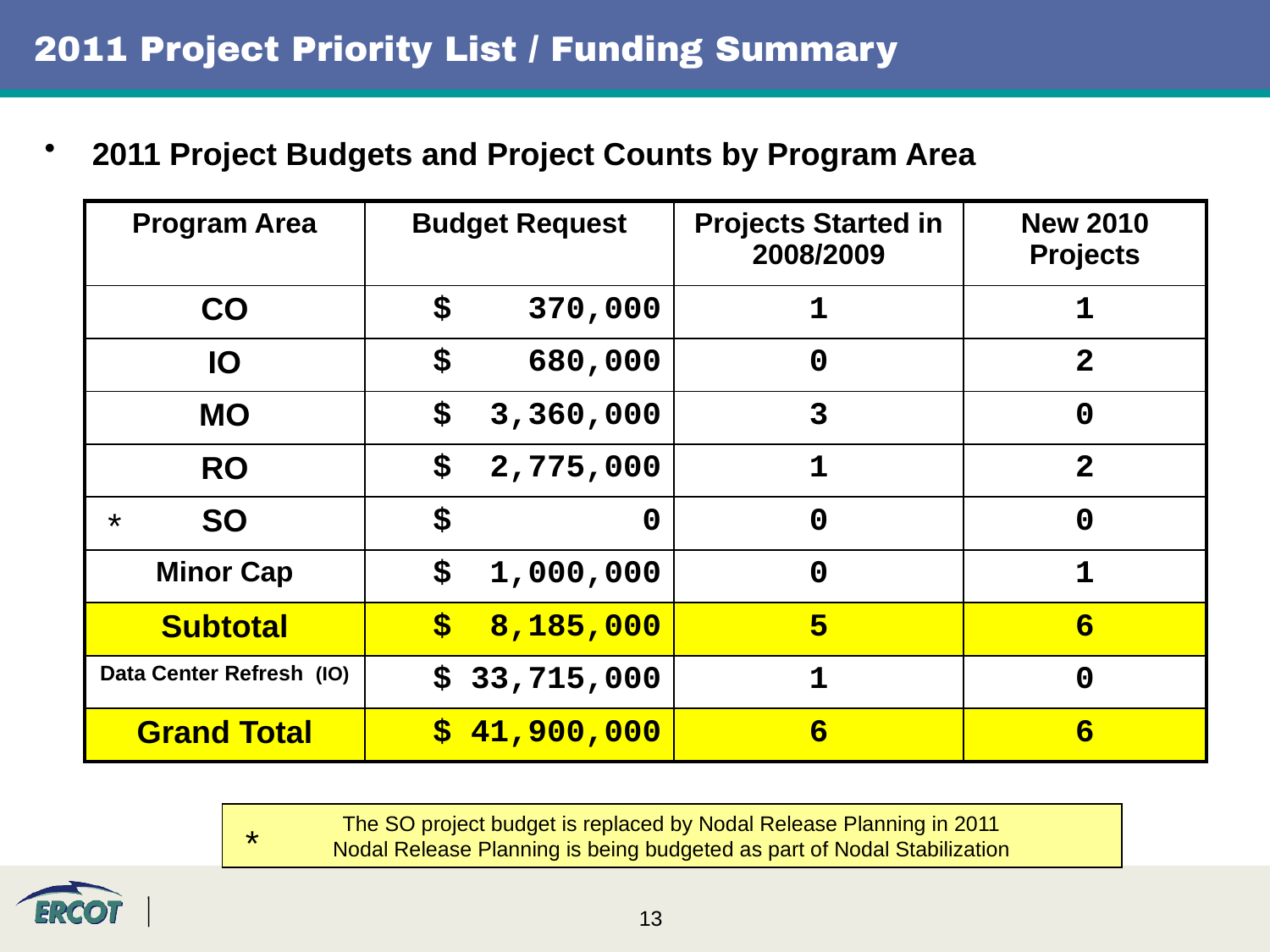

# 2011 Project Priority List / Funding Summary
2011 Project Budgets and Project Counts by Program Area
| Program Area | Budget Request | Projects Started in 2008/2009 | New 2010 Projects |
| --- | --- | --- | --- |
| CO | $ 370,000 | 1 | 1 |
| IO | $ 680,000 | 0 | 2 |
| MO | $ 3,360,000 | 3 | 0 |
| RO | $ 2,775,000 | 1 | 2 |
| SO | $ 0 | 0 | 0 |
| Minor Cap | $ 1,000,000 | 0 | 1 |
| Subtotal | $ 8,185,000 | 5 | 6 |
| Data Center Refresh (IO) | $ 33,715,000 | 1 | 0 |
| Grand Total | $ 41,900,000 | 6 | 6 |
*
The SO project budget is replaced by Nodal Release Planning in 2011
Nodal Release Planning is being budgeted as part of Nodal Stabilization
*